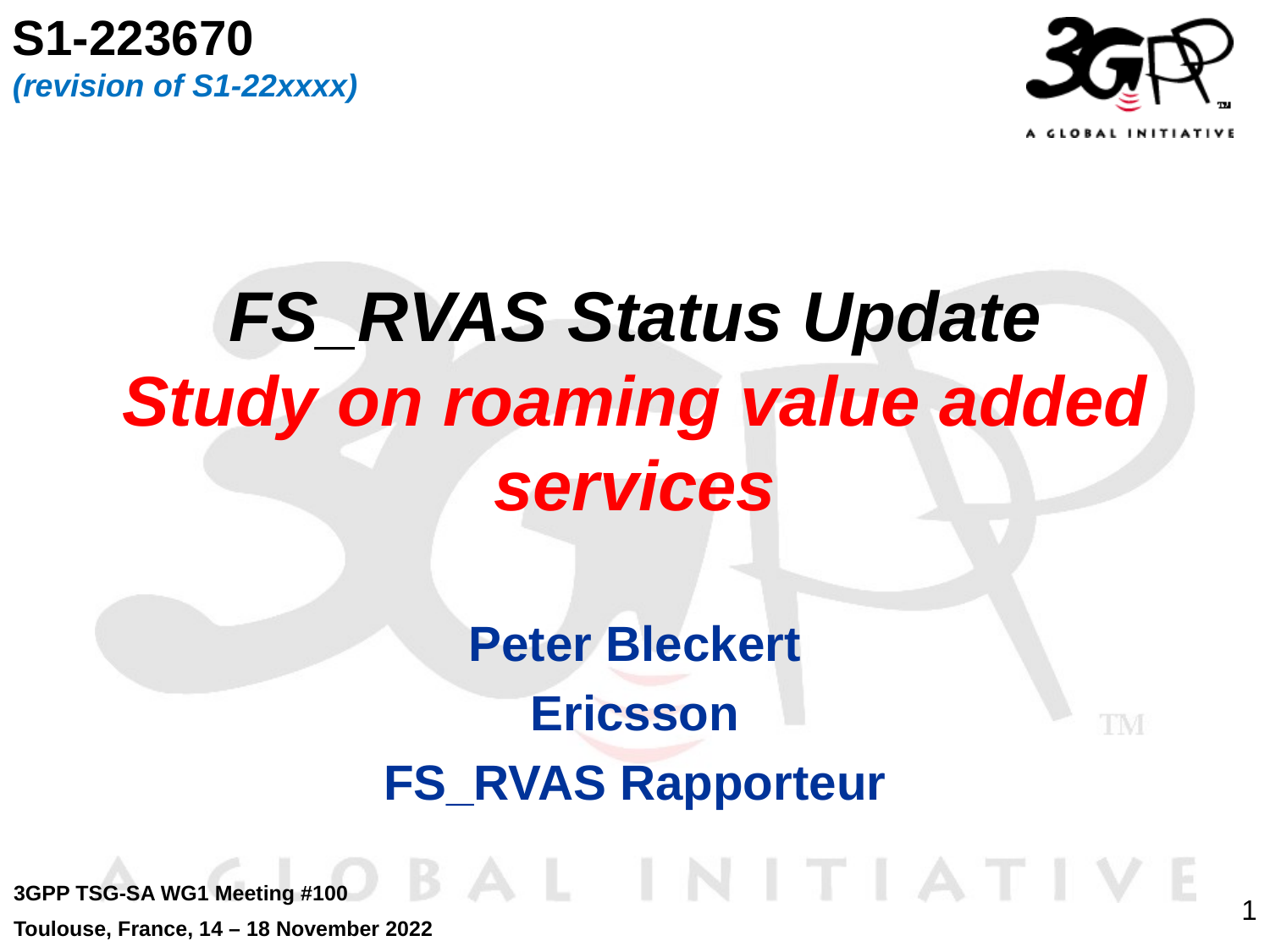

S1-223670
(revision of S1-22xxxx)
# FS_RVAS Status Update Study on roaming value added services
Peter Bleckert
Ericsson
FS_RVAS Rapporteur
3GPP TSG-SA WG1 Meeting #100
Toulouse, France, 14 – 18 November 2022
1